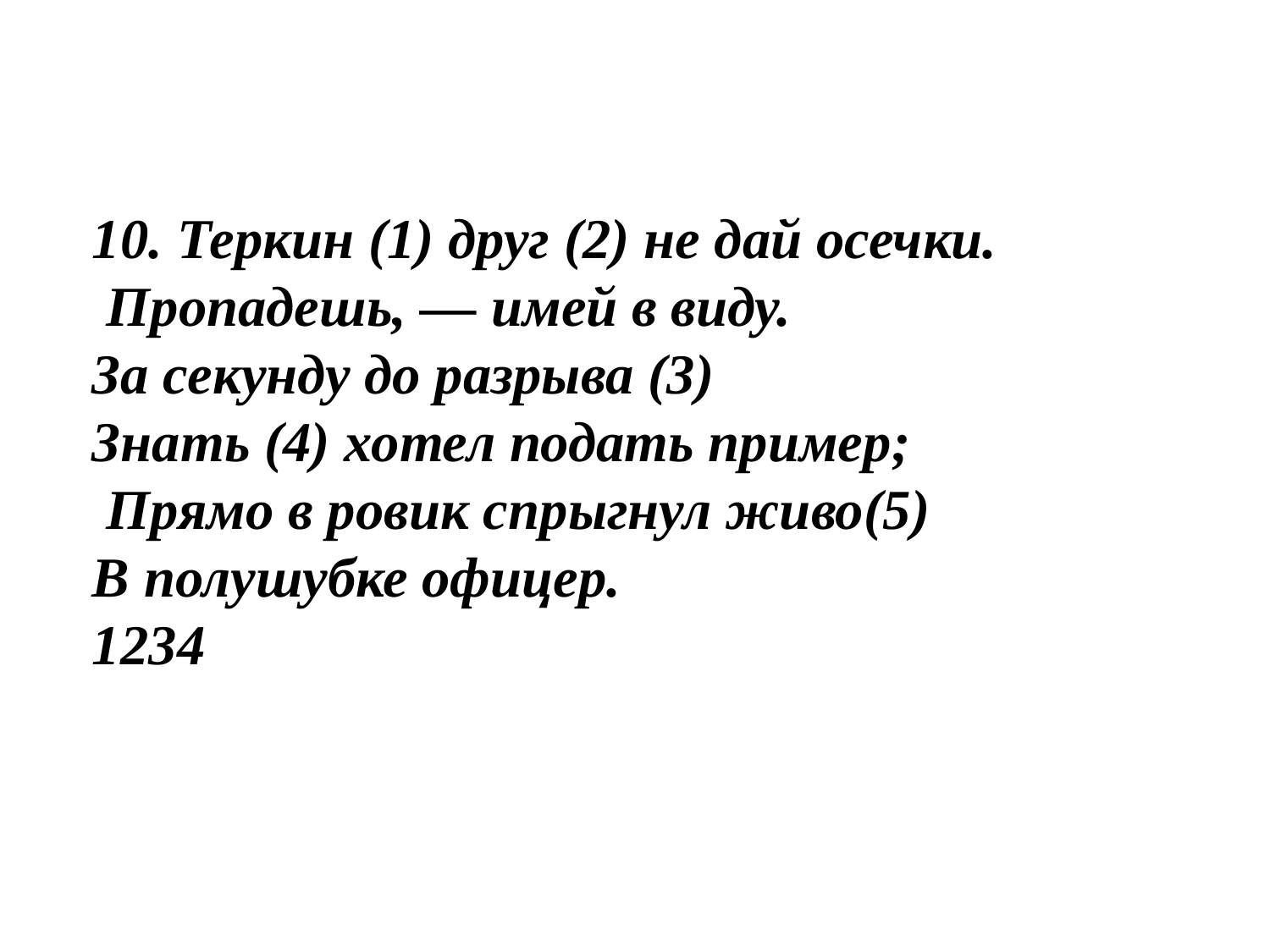

10. Теркин (1) друг (2) не дай осечки.
 Пропадешь, — имей в виду.
За секунду до разрыва (3)
Знать (4) хотел подать пример;
 Прямо в ровик спрыгнул живо(5)
В полушубке офицер.
1234